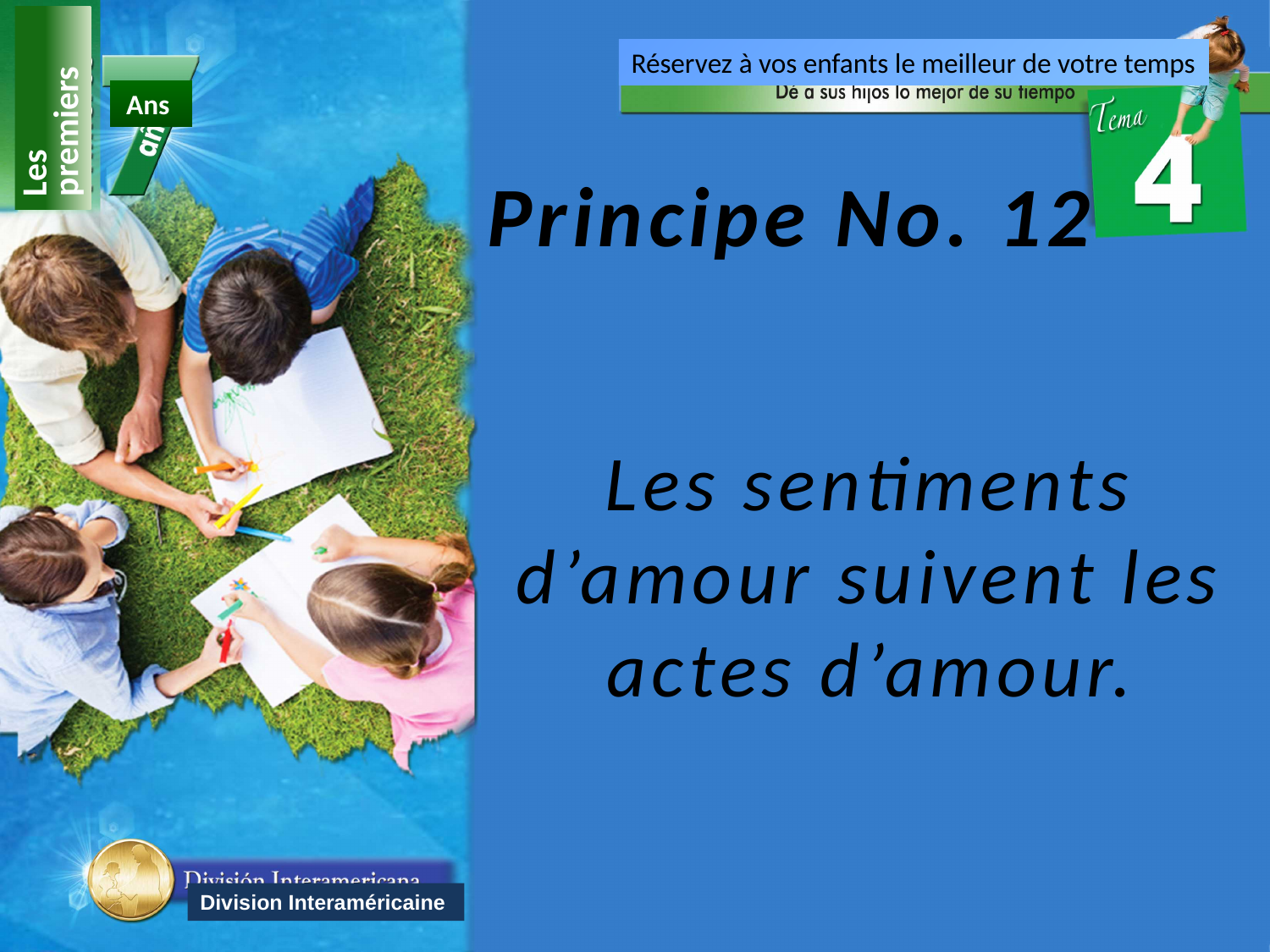

Réservez à vos enfants le meilleur de votre temps
Les premiers
Ans
Principe No. 12

Les sentiments d’amour suivent les actes d’amour.
Division Interaméricaine